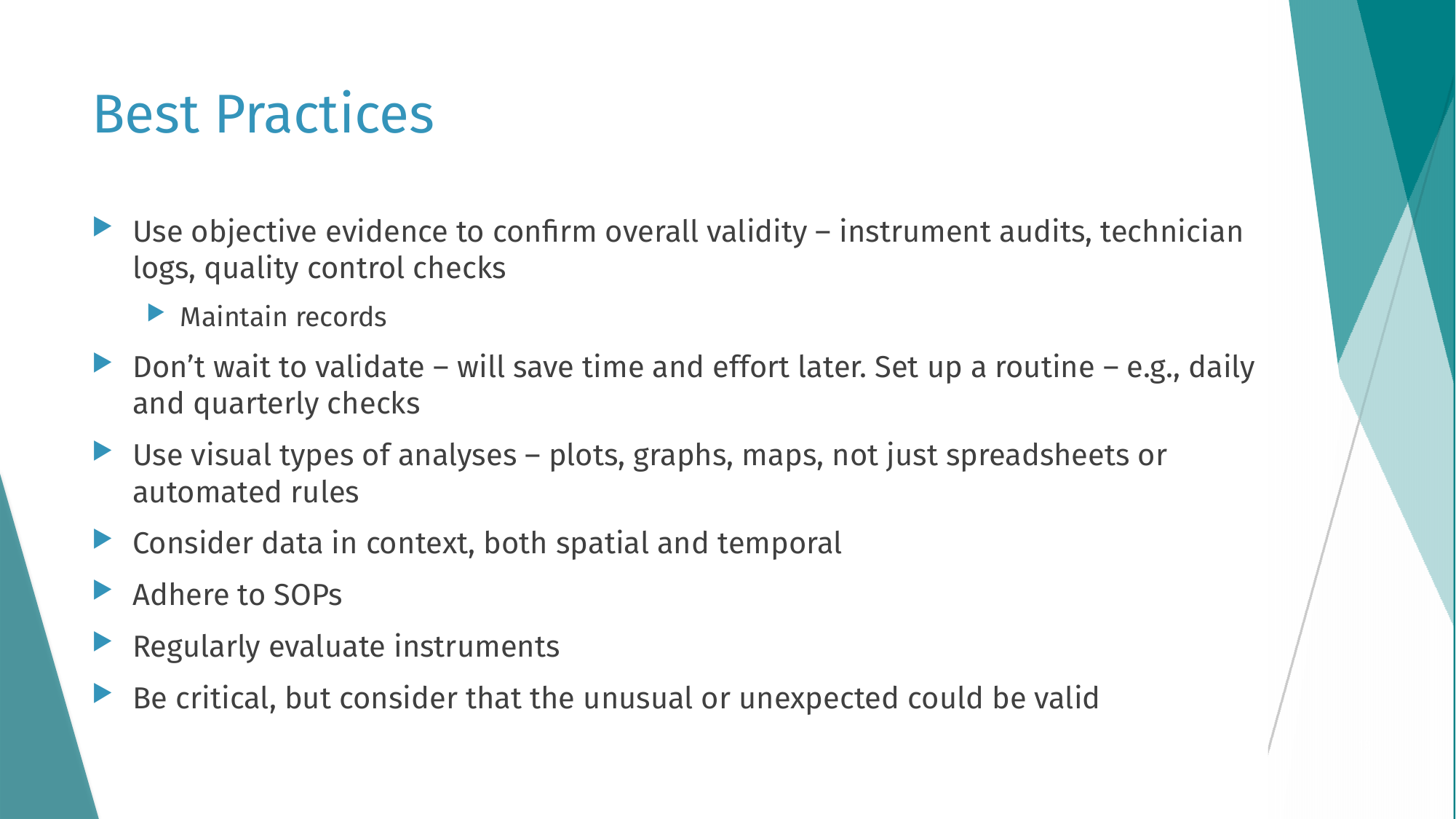

# Best Practices
Use objective evidence to confirm overall validity – instrument audits, technician logs, quality control checks
Maintain records
Don’t wait to validate – will save time and effort later. Set up a routine – e.g., daily and quarterly checks
Use visual types of analyses – plots, graphs, maps, not just spreadsheets or automated rules
Consider data in context, both spatial and temporal
Adhere to SOPs
Regularly evaluate instruments
Be critical, but consider that the unusual or unexpected could be valid

18